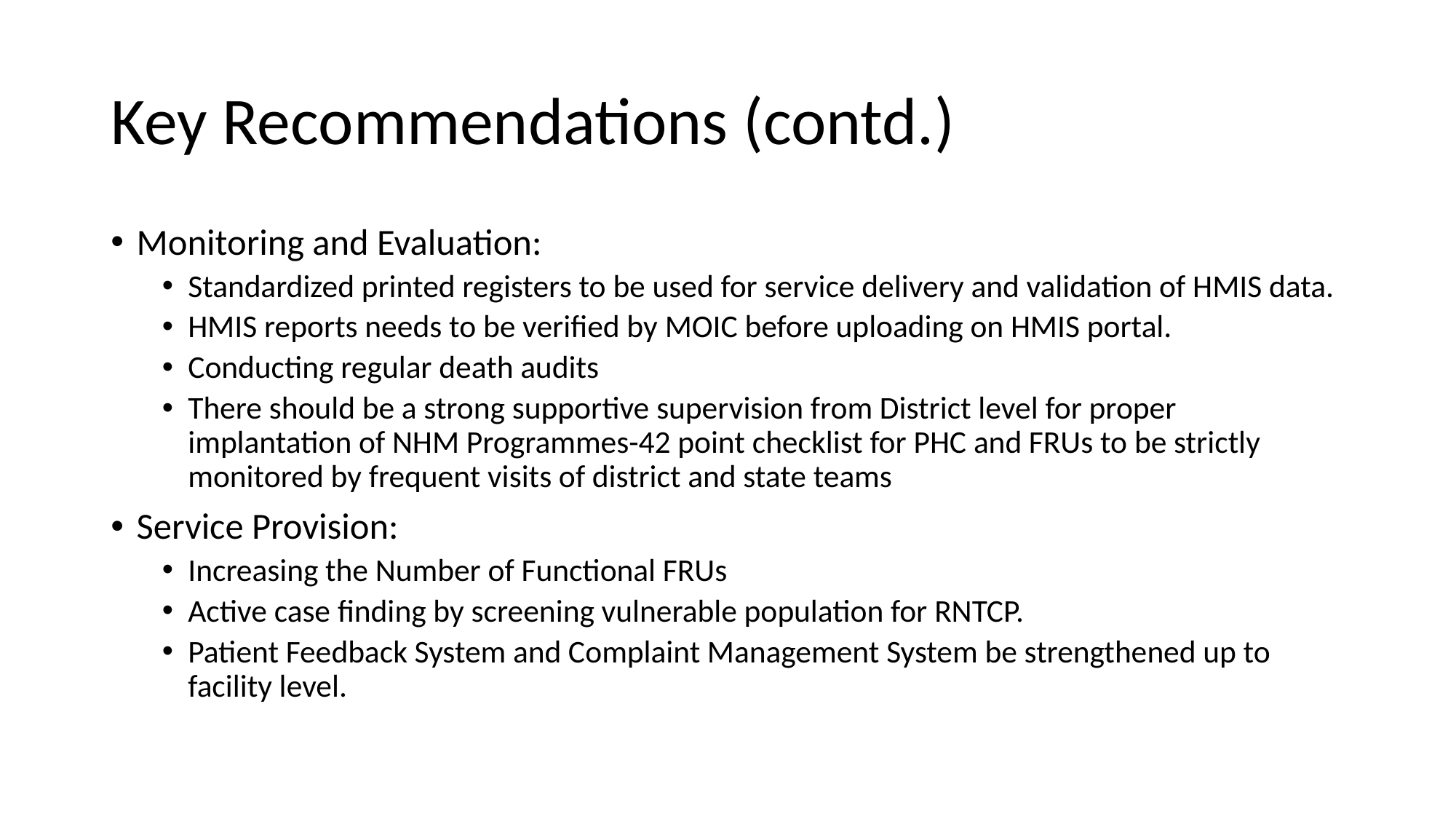

# Key Recommendations (contd.)
Monitoring and Evaluation:
Standardized printed registers to be used for service delivery and validation of HMIS data.
HMIS reports needs to be verified by MOIC before uploading on HMIS portal.
Conducting regular death audits
There should be a strong supportive supervision from District level for proper implantation of NHM Programmes-42 point checklist for PHC and FRUs to be strictly monitored by frequent visits of district and state teams
Service Provision:
Increasing the Number of Functional FRUs
Active case finding by screening vulnerable population for RNTCP.
Patient Feedback System and Complaint Management System be strengthened up to facility level.